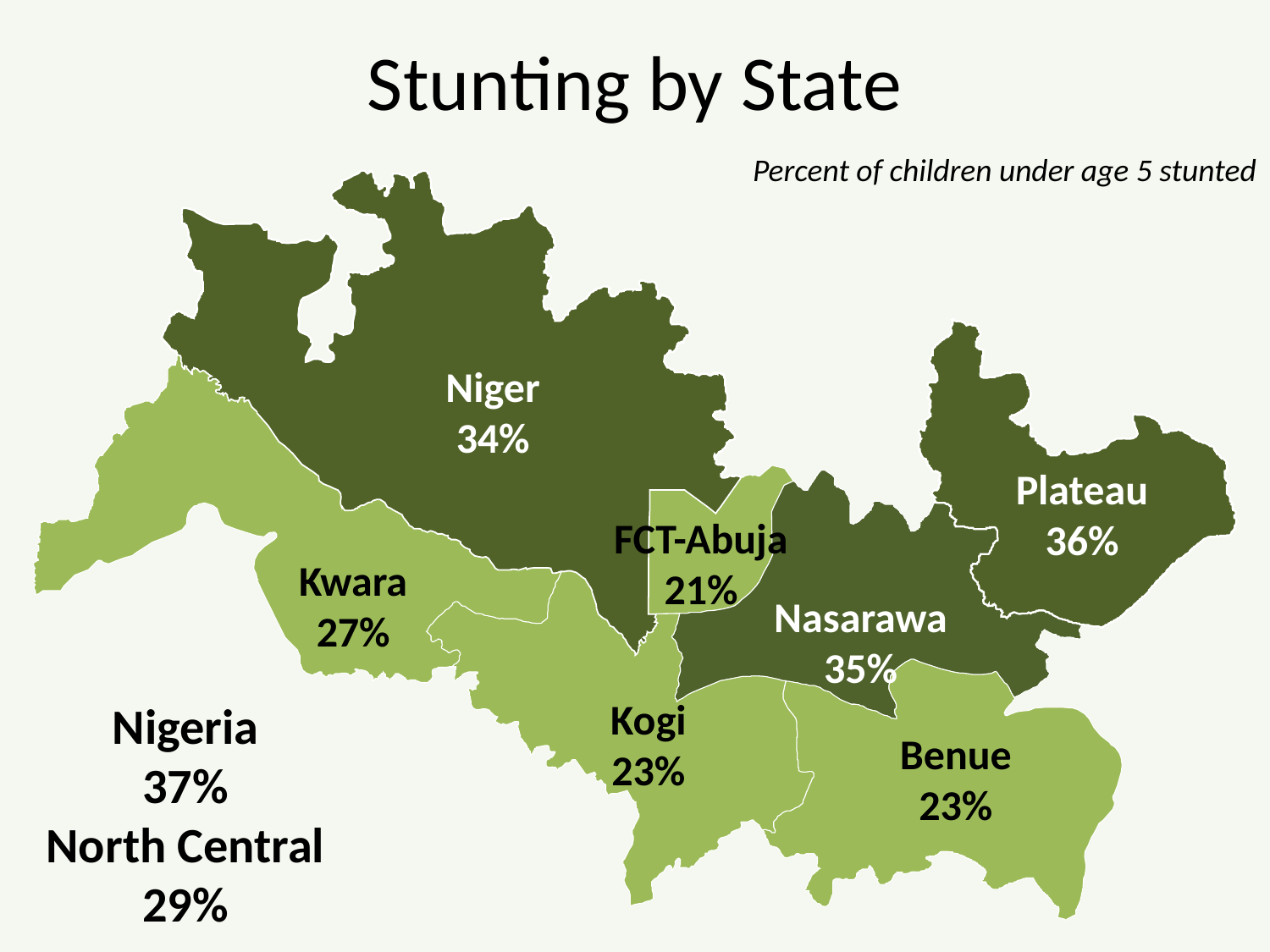

# Stunting by State
Percent of children under age 5 stunted

Niger
34%
Plateau
36%
FCT-Abuja
21%
Kwara
27%
Nasarawa
35%
Kogi
23%
Nigeria
37%
North Central
29%
Benue
23%